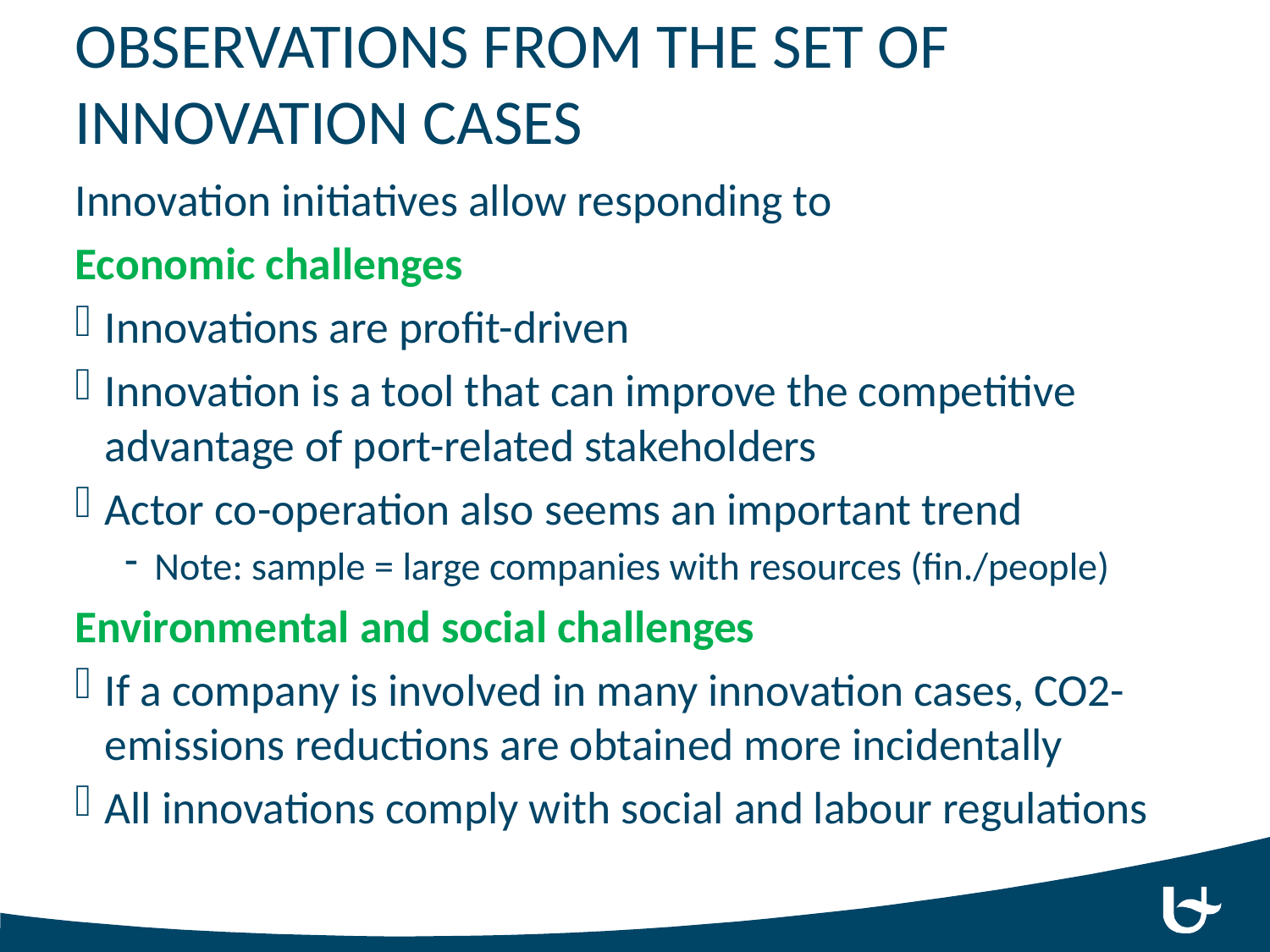

# OBSERVATIONS FROM THE SET OF INNOVATION CASES
Innovation initiatives allow responding to
Economic challenges
Innovations are profit-driven
Innovation is a tool that can improve the competitive advantage of port-related stakeholders
Actor co-operation also seems an important trend
Note: sample = large companies with resources (fin./people)
Environmental and social challenges
If a company is involved in many innovation cases, CO2-emissions reductions are obtained more incidentally
All innovations comply with social and labour regulations